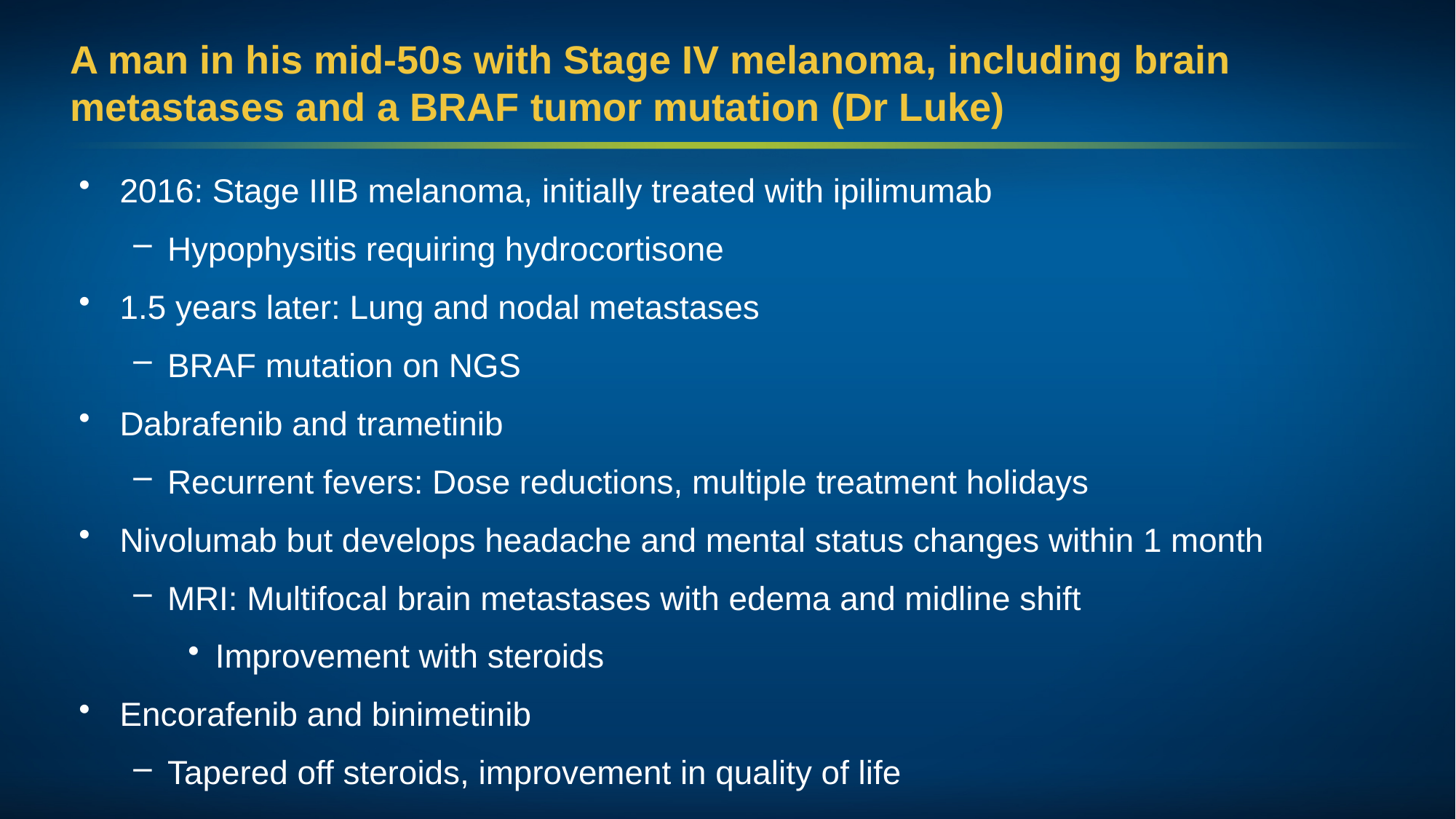

# A man in his mid-50s with Stage IV melanoma, including brain metastases and a BRAF tumor mutation (Dr Luke)
2016: Stage IIIB melanoma, initially treated with ipilimumab
Hypophysitis requiring hydrocortisone
1.5 years later: Lung and nodal metastases
BRAF mutation on NGS
Dabrafenib and trametinib
Recurrent fevers: Dose reductions, multiple treatment holidays
Nivolumab but develops headache and mental status changes within 1 month
MRI: Multifocal brain metastases with edema and midline shift
Improvement with steroids
Encorafenib and binimetinib
Tapered off steroids, improvement in quality of life